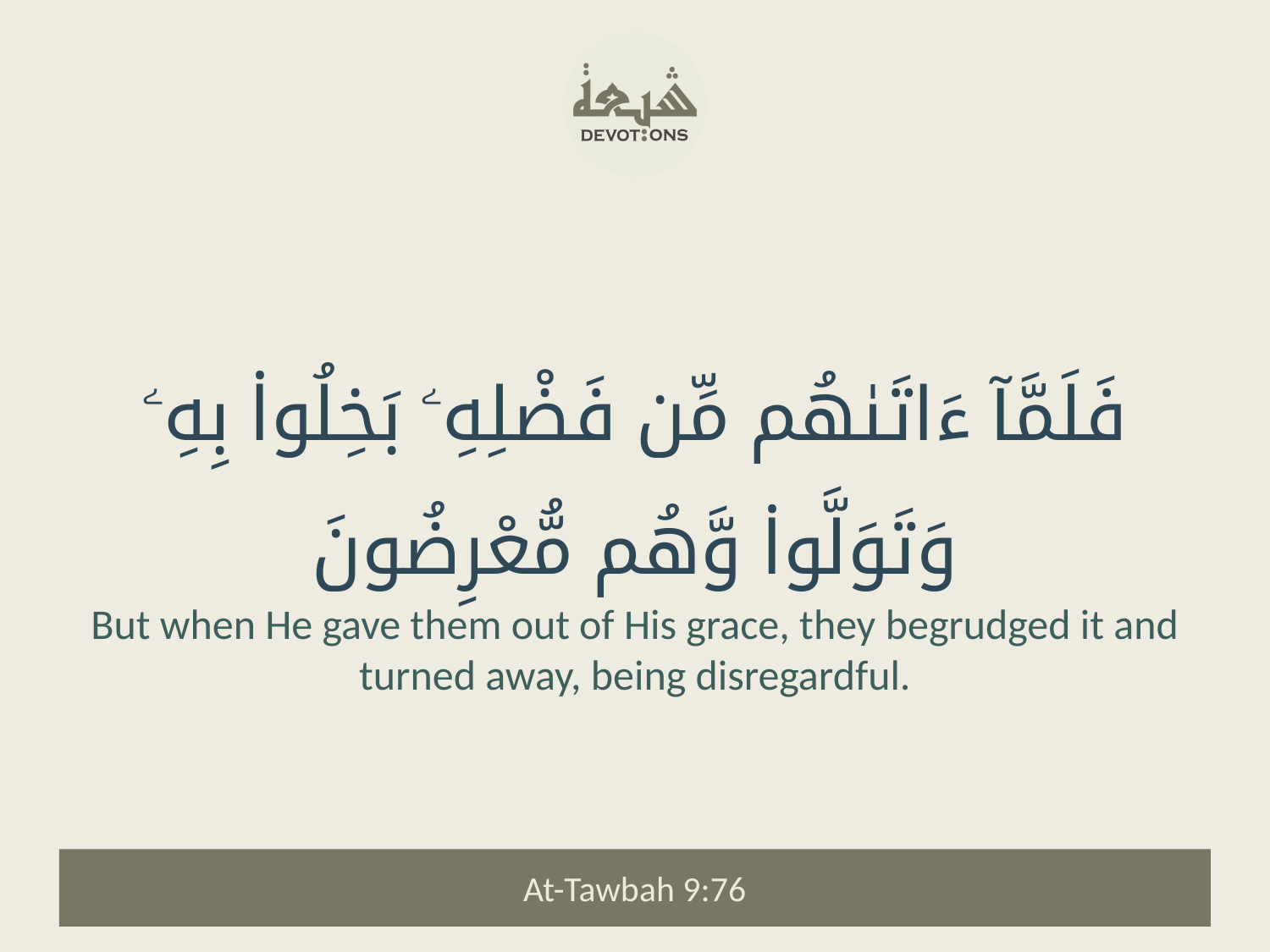

فَلَمَّآ ءَاتَىٰهُم مِّن فَضْلِهِۦ بَخِلُوا۟ بِهِۦ وَتَوَلَّوا۟ وَّهُم مُّعْرِضُونَ
But when He gave them out of His grace, they begrudged it and turned away, being disregardful.
At-Tawbah 9:76